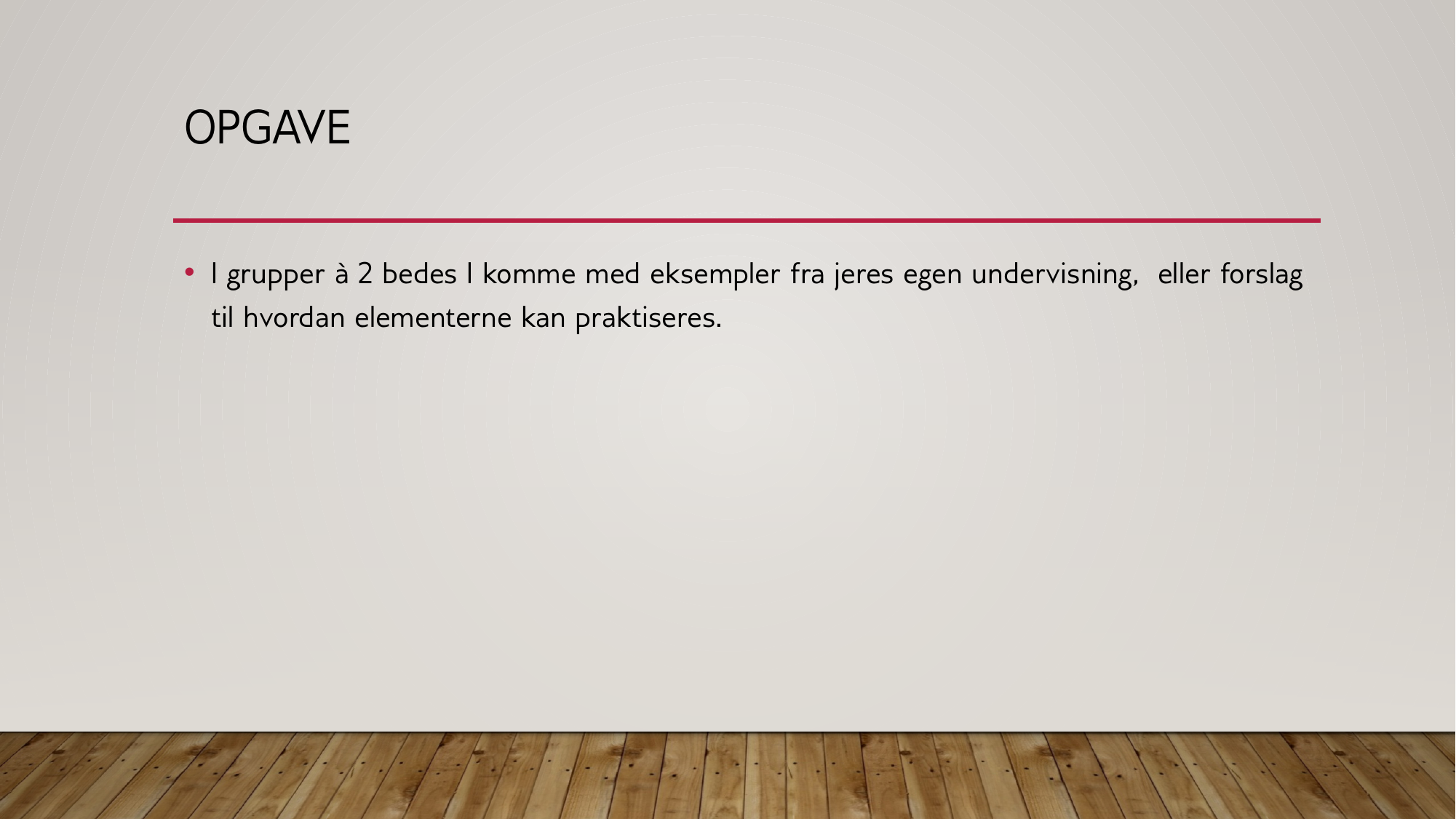

# Opgave
I grupper à 2 bedes I komme med eksempler fra jeres egen undervisning,  eller forslag til hvordan elementerne kan praktiseres.